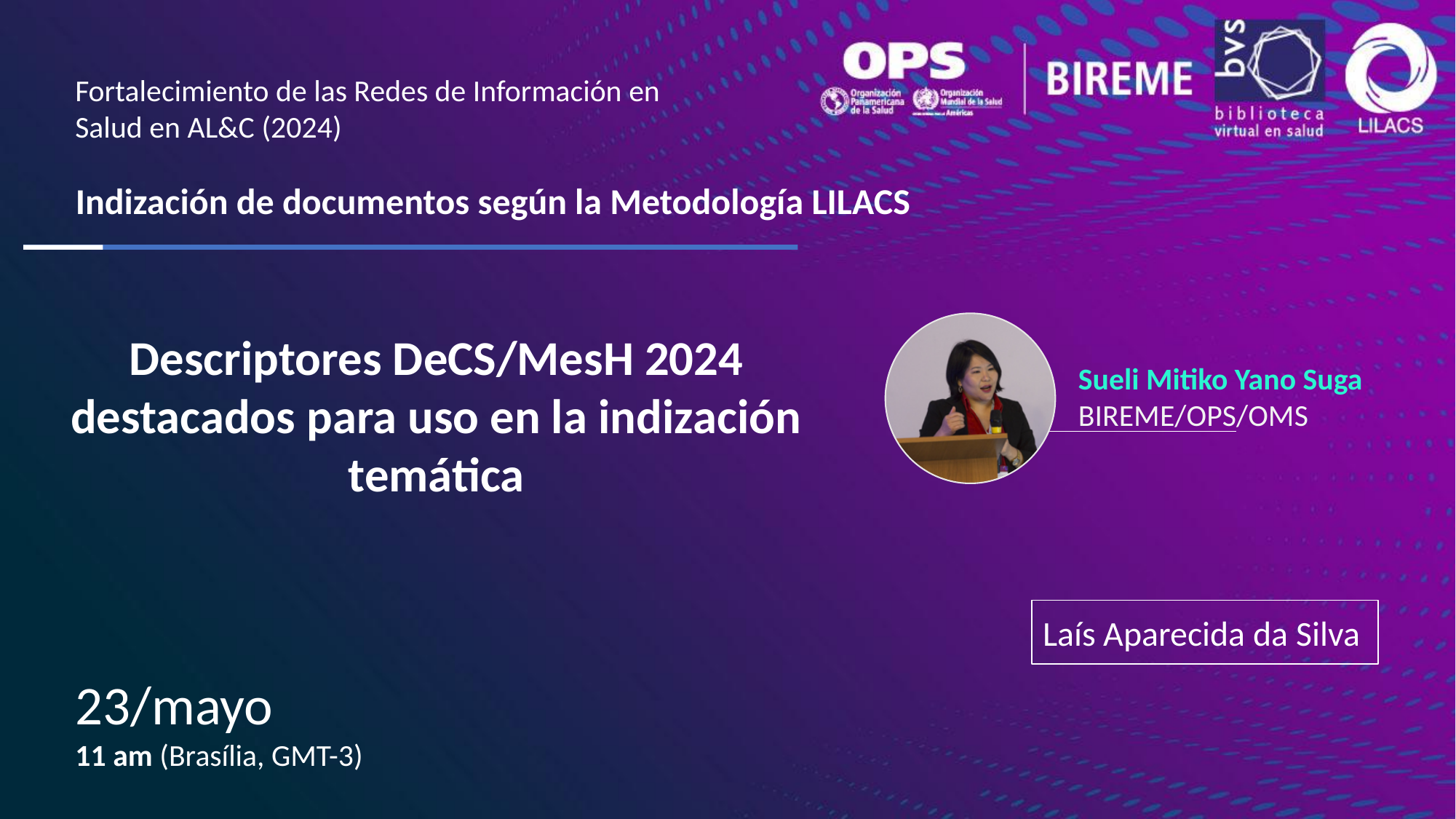

Fortalecimiento de las Redes de Información en Salud en AL&C (2024)
Indización de documentos según la Metodología LILACS

Sueli Mitiko Yano Suga
BIREME/OPS/OMS
Descriptores DeCS/MesH 2024 destacados para uso en la indización temática
Laís Aparecida da Silva
23/mayo
11 am (Brasília, GMT-3)